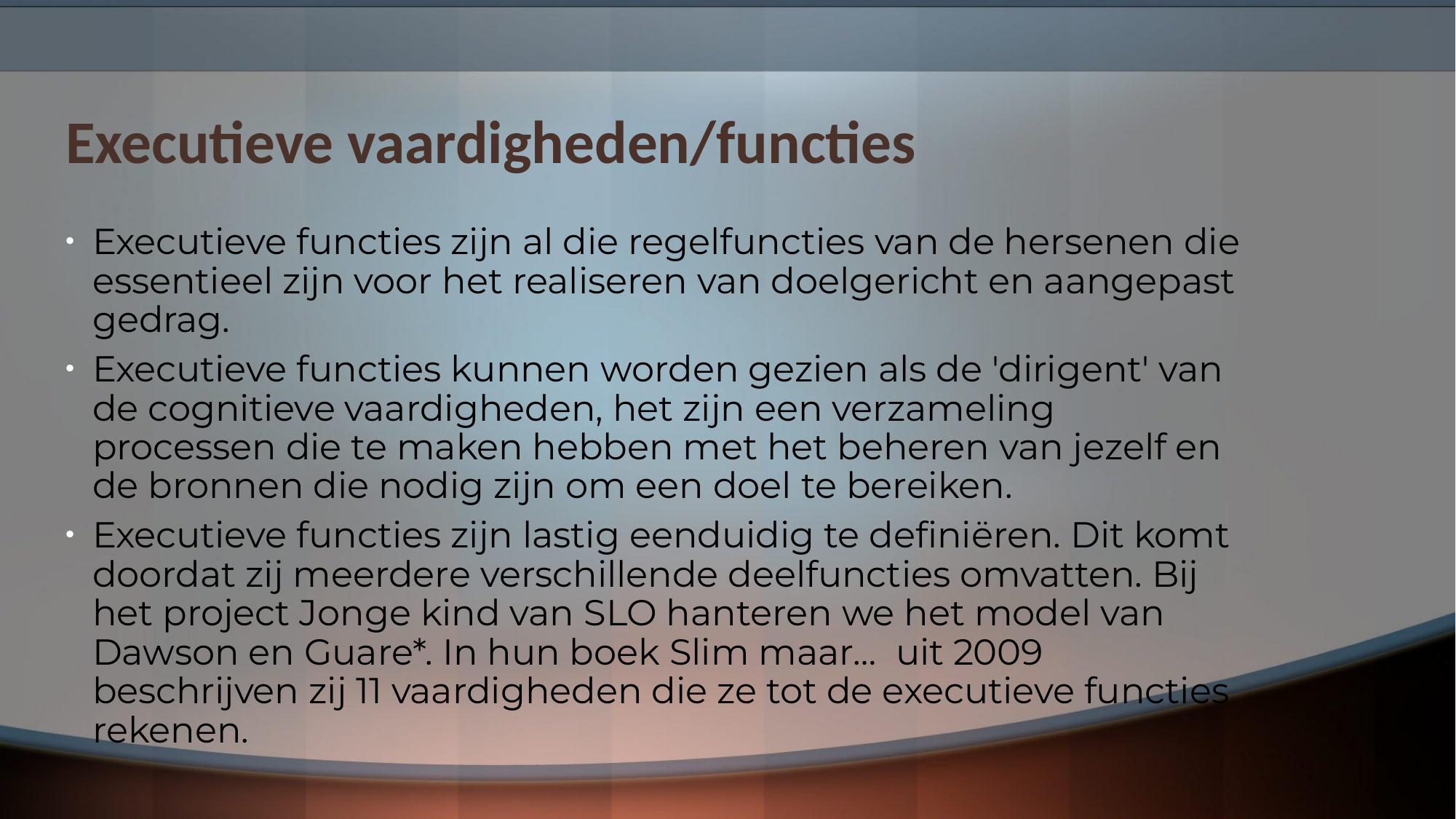

# Executieve vaardigheden/functies
Executieve functies zijn al die regelfuncties van de hersenen die essentieel zijn voor het realiseren van doelgericht en aangepast gedrag.
Executieve functies kunnen worden gezien als de 'dirigent' van de cognitieve vaardigheden, het zijn een verzameling processen die te maken hebben met het beheren van jezelf en de bronnen die nodig zijn om een doel te bereiken.
Executieve functies zijn lastig eenduidig te definiëren. Dit komt doordat zij meerdere verschillende deelfuncties omvatten. Bij het project Jonge kind van SLO hanteren we het model van Dawson en Guare*. In hun boek Slim maar…  uit 2009 beschrijven zij 11 vaardigheden die ze tot de executieve functies rekenen.